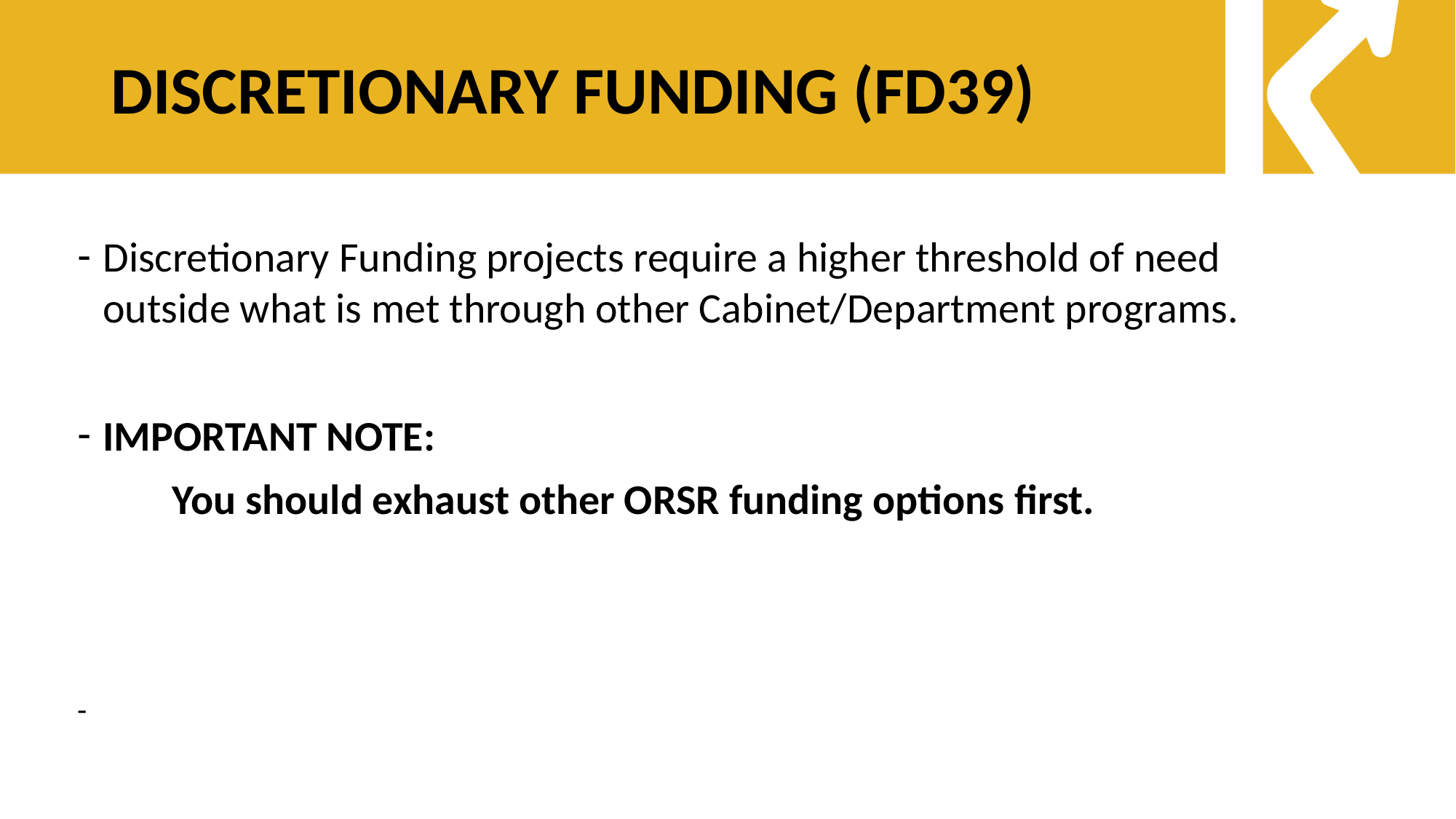

# DISCRETIONARY FUNDING (FD39)

Discretionary Funding projects require a higher threshold of need outside what is met through other Cabinet/Department programs.

IMPORTANT NOTE:
	You should exhaust other ORSR funding options first.

-